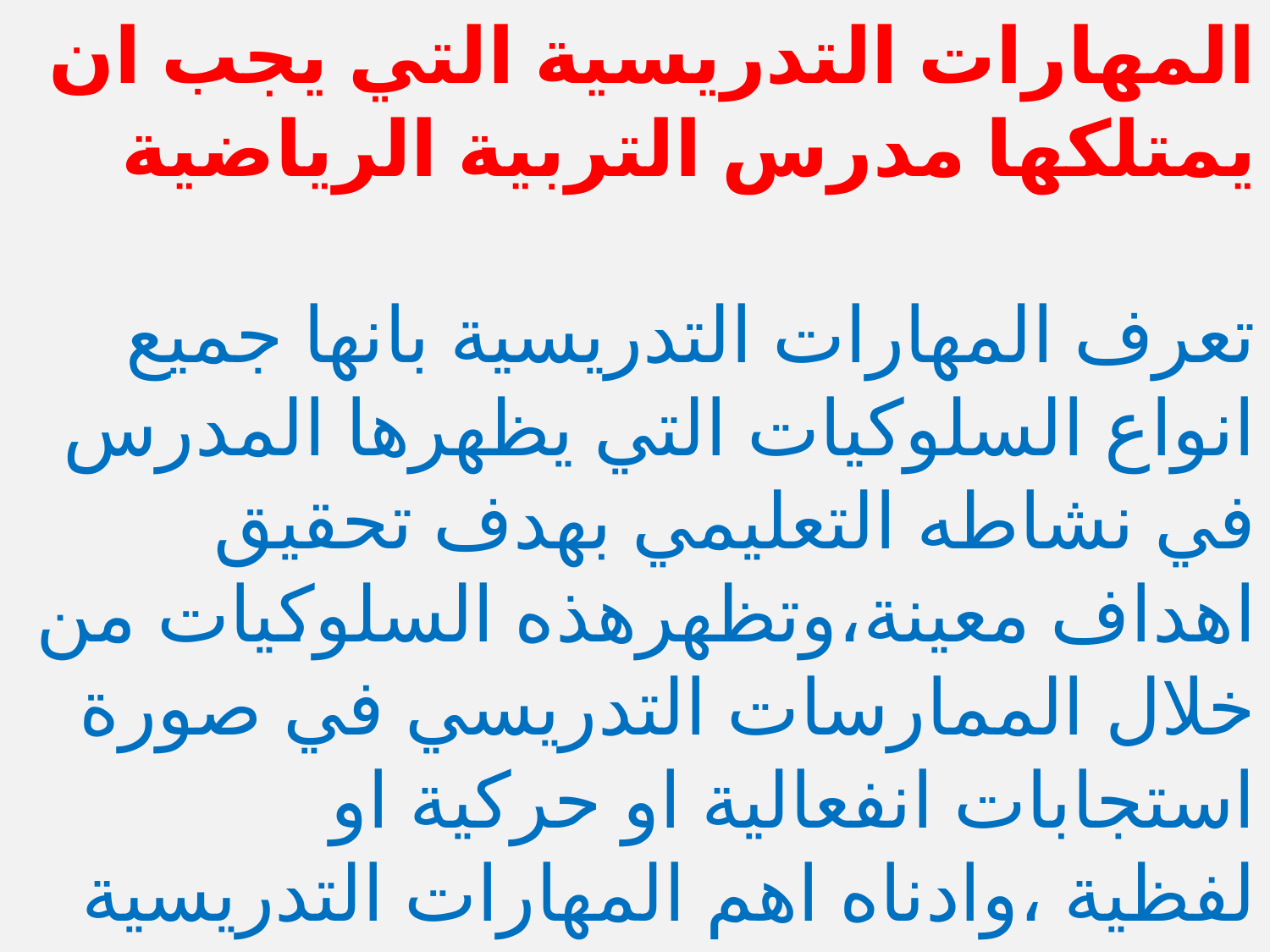

المهارات التدريسية التي يجب ان يمتلكها مدرس التربية الرياضية

تعرف المهارات التدريسية بانها جميع انواع السلوكيات التي يظهرها المدرس في نشاطه التعليمي بهدف تحقيق اهداف معينة،وتظهرهذه السلوكيات من خلال الممارسات التدريسي في صورة استجابات انفعالية او حركية او لفظية ،وادناه اهم المهارات التدريسية التي يجب ان يمتلكها المدرس :-